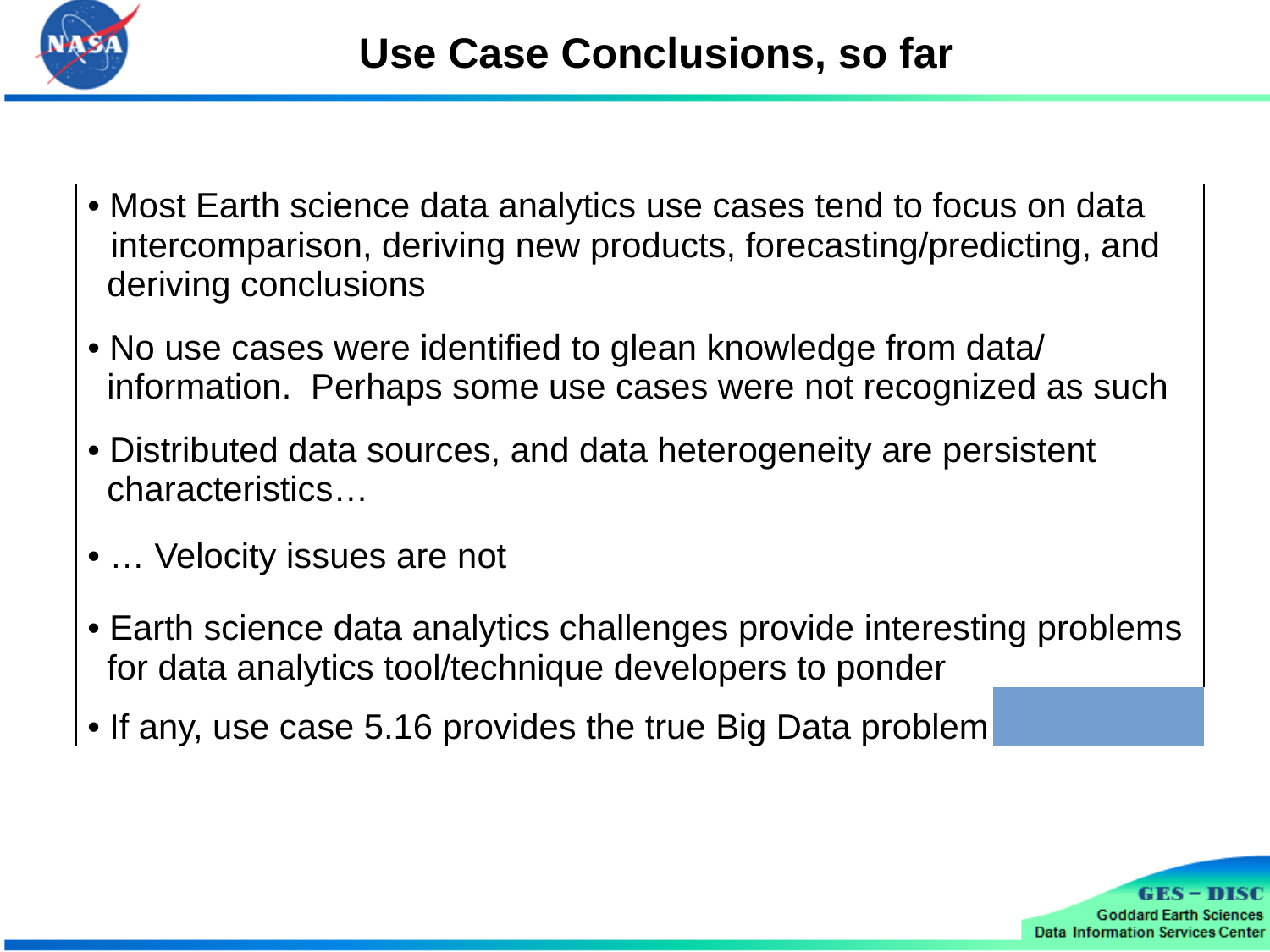

# Use Case Conclusions, so far
| • Most Earth science data analytics use cases tend to focus on data intercomparison, deriving new products, forecasting/predicting, and deriving conclusions |  |  |  |  |  |  |  |  |
| --- | --- | --- | --- | --- | --- | --- | --- | --- |
| • No use cases were identified to glean knowledge from data/ information. Perhaps some use cases were not recognized as such |  |  |  |  |  |  |  |  |
| • Distributed data sources, and data heterogeneity are persistent characteristics… |  |  |  |  |  |  |  |  |
| • … Velocity issues are not |  |  |  |  |  |  |  |  |
| • Earth science data analytics challenges provide interesting problems for data analytics tool/technique developers to ponder |  |  |  |  |  |  |  |  |
| • If any, use case 5.16 provides the true Big Data problem |  |  |  |  |  |  |  |  |